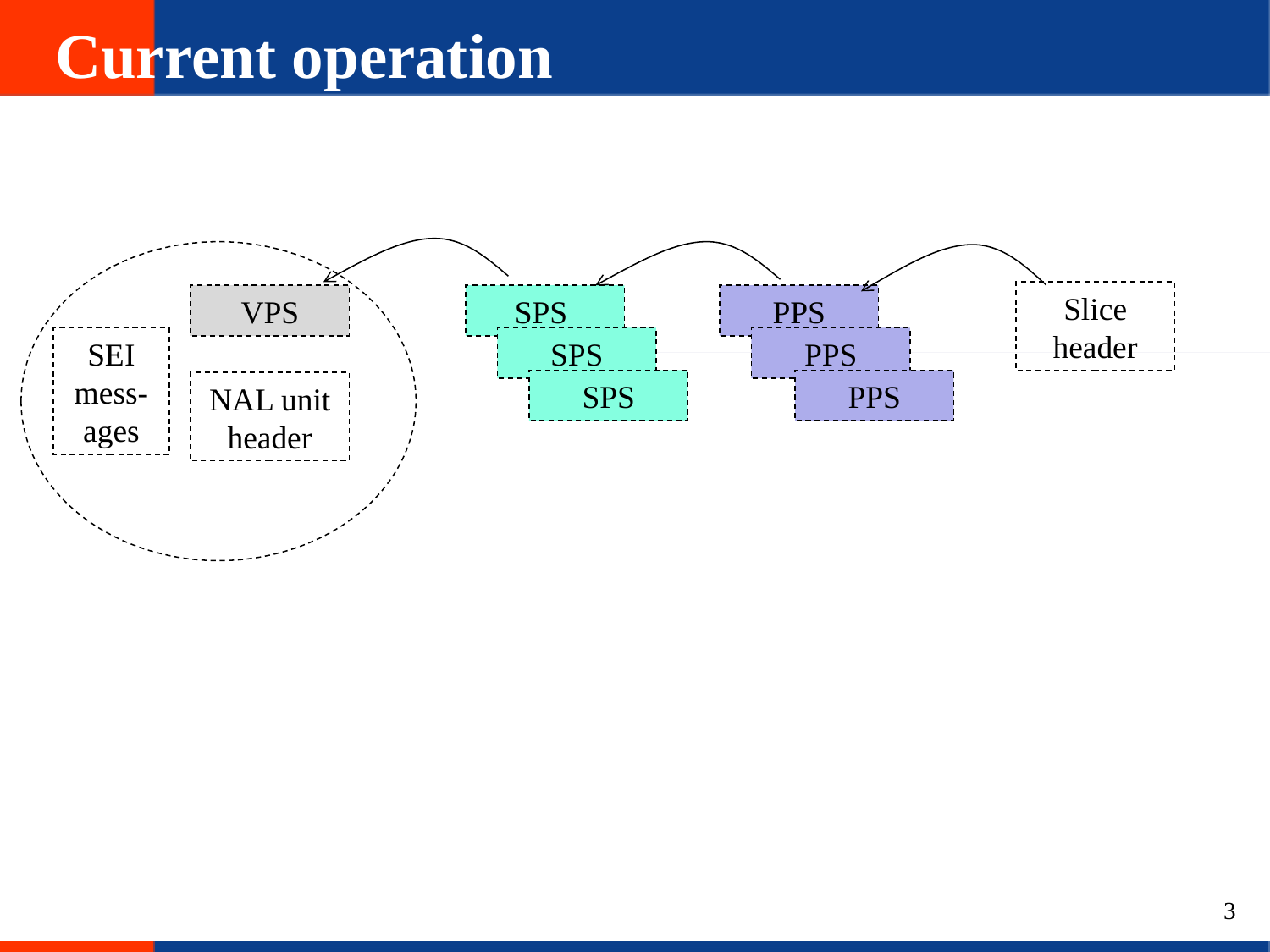

# Current operation

Slice header
VPS
SPS
PPS
SPS
PPS
SEI mess-ages
SPS
PPS
NAL unit header
3